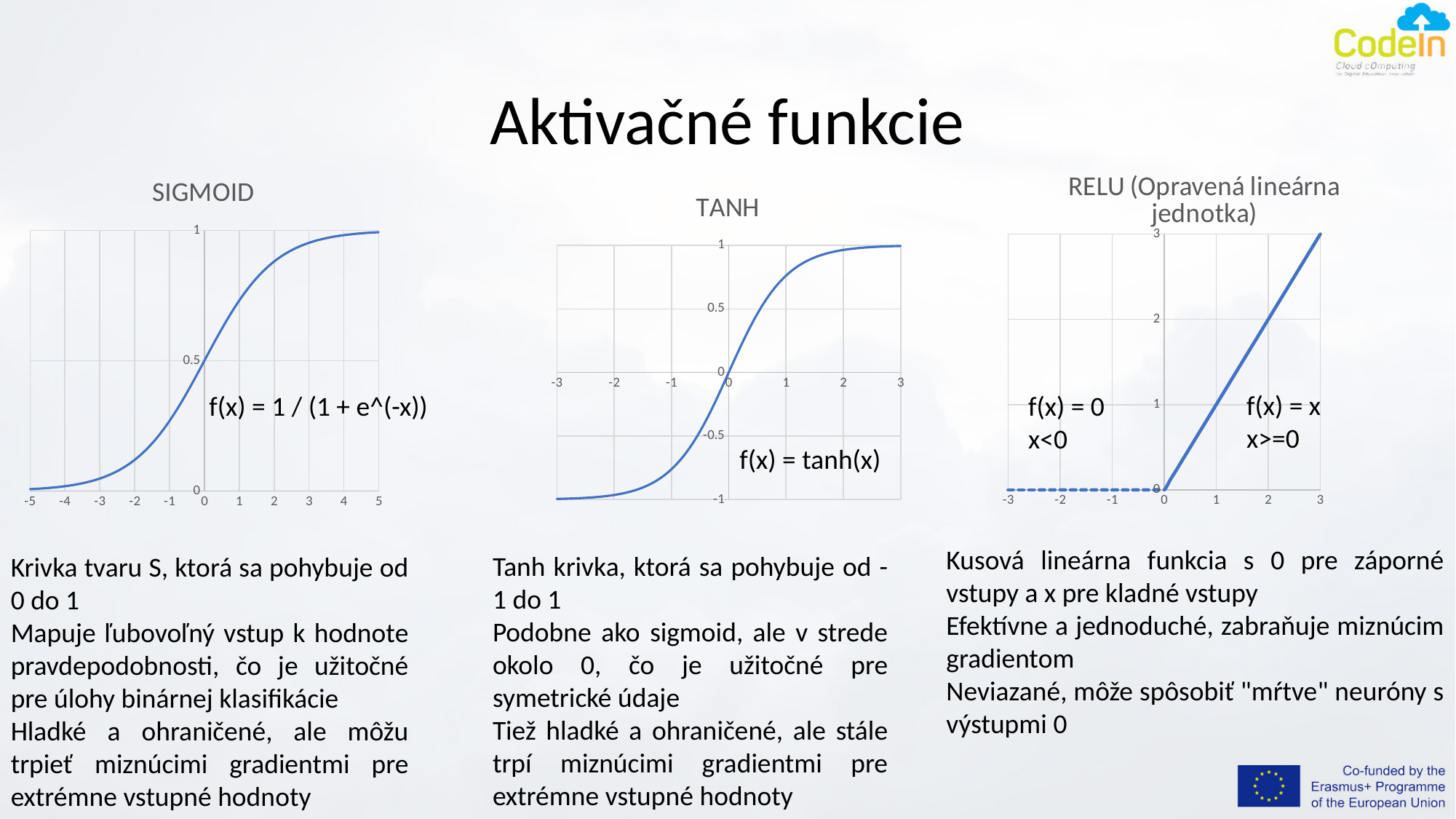

# Aktivačné funkcie

### Chart:

| Category | SIGMOID |
|---|---|

### Chart: RELU (Opravená lineárna jednotka)

| Category | RELU (Rectified Linear Unit) |
|---|---|

### Chart:

| Category | TANH |
|---|---|
f(x) = x
x>=0
f(x) = 0
x<0
f(x) = 1 / (1 + e^(-x))
f(x) = tanh(x)
Kusová lineárna funkcia s 0 pre záporné vstupy a x pre kladné vstupy
Efektívne a jednoduché, zabraňuje miznúcim gradientom
Neviazané, môže spôsobiť "mŕtve" neuróny s výstupmi 0
Tanh krivka, ktorá sa pohybuje od -1 do 1
Podobne ako sigmoid, ale v strede okolo 0, čo je užitočné pre symetrické údaje
Tiež hladké a ohraničené, ale stále trpí miznúcimi gradientmi pre extrémne vstupné hodnoty
Krivka tvaru S, ktorá sa pohybuje od 0 do 1
Mapuje ľubovoľný vstup k hodnote pravdepodobnosti, čo je užitočné pre úlohy binárnej klasifikácie
Hladké a ohraničené, ale môžu trpieť miznúcimi gradientmi pre extrémne vstupné hodnoty